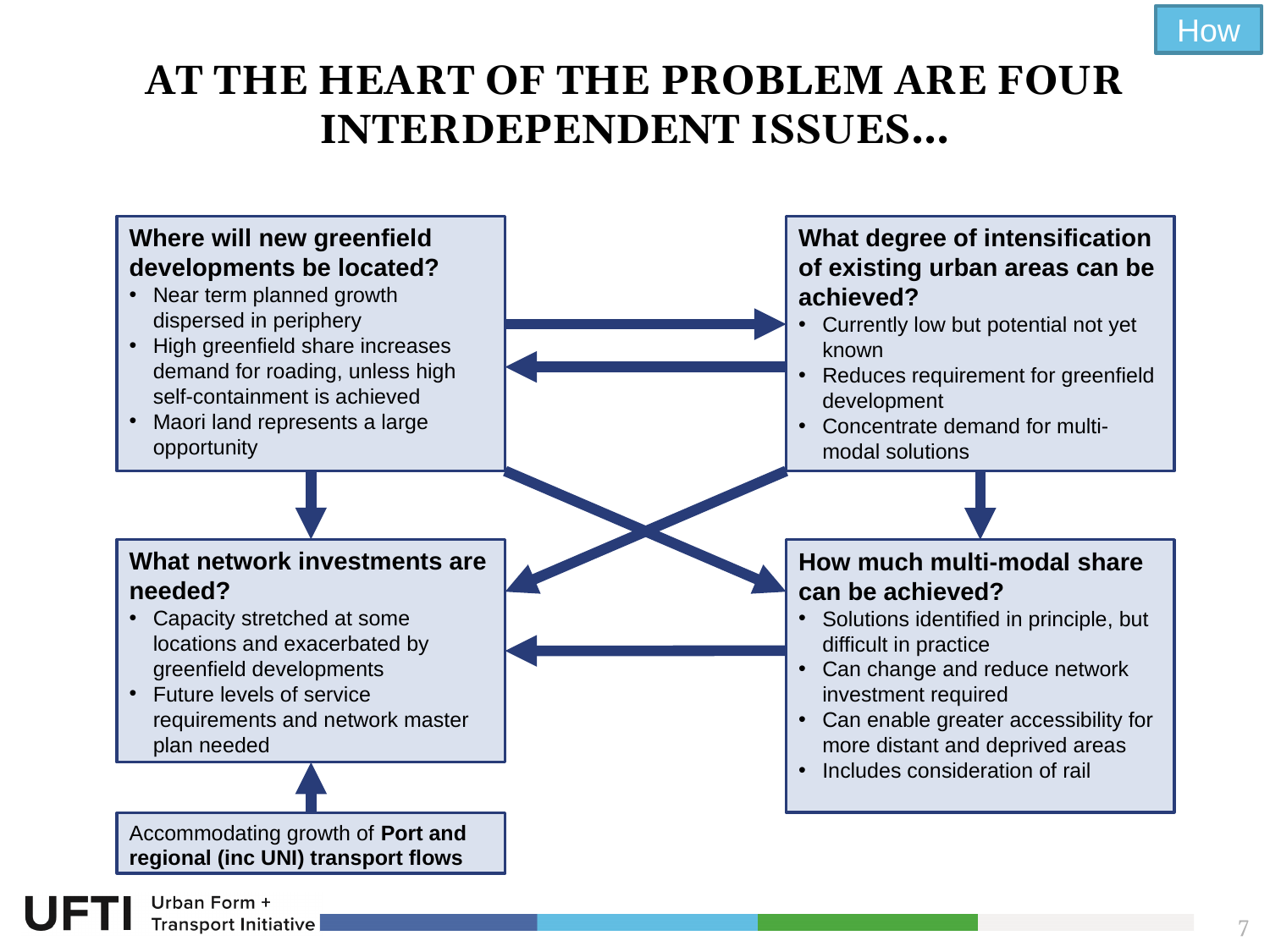

How
# At the heart of the problem are four interdependent issues…
Where will new greenfield developments be located?
Near term planned growth dispersed in periphery
High greenfield share increases demand for roading, unless high self-containment is achieved
Maori land represents a large opportunity
What degree of intensification of existing urban areas can be achieved?
Currently low but potential not yet known
Reduces requirement for greenfield development
Concentrate demand for multi-modal solutions
What network investments are needed?
Capacity stretched at some locations and exacerbated by greenfield developments
Future levels of service requirements and network master plan needed
How much multi-modal share can be achieved?
Solutions identified in principle, but difficult in practice
Can change and reduce network investment required
Can enable greater accessibility for more distant and deprived areas
Includes consideration of rail
Accommodating growth of Port and regional (inc UNI) transport flows
7